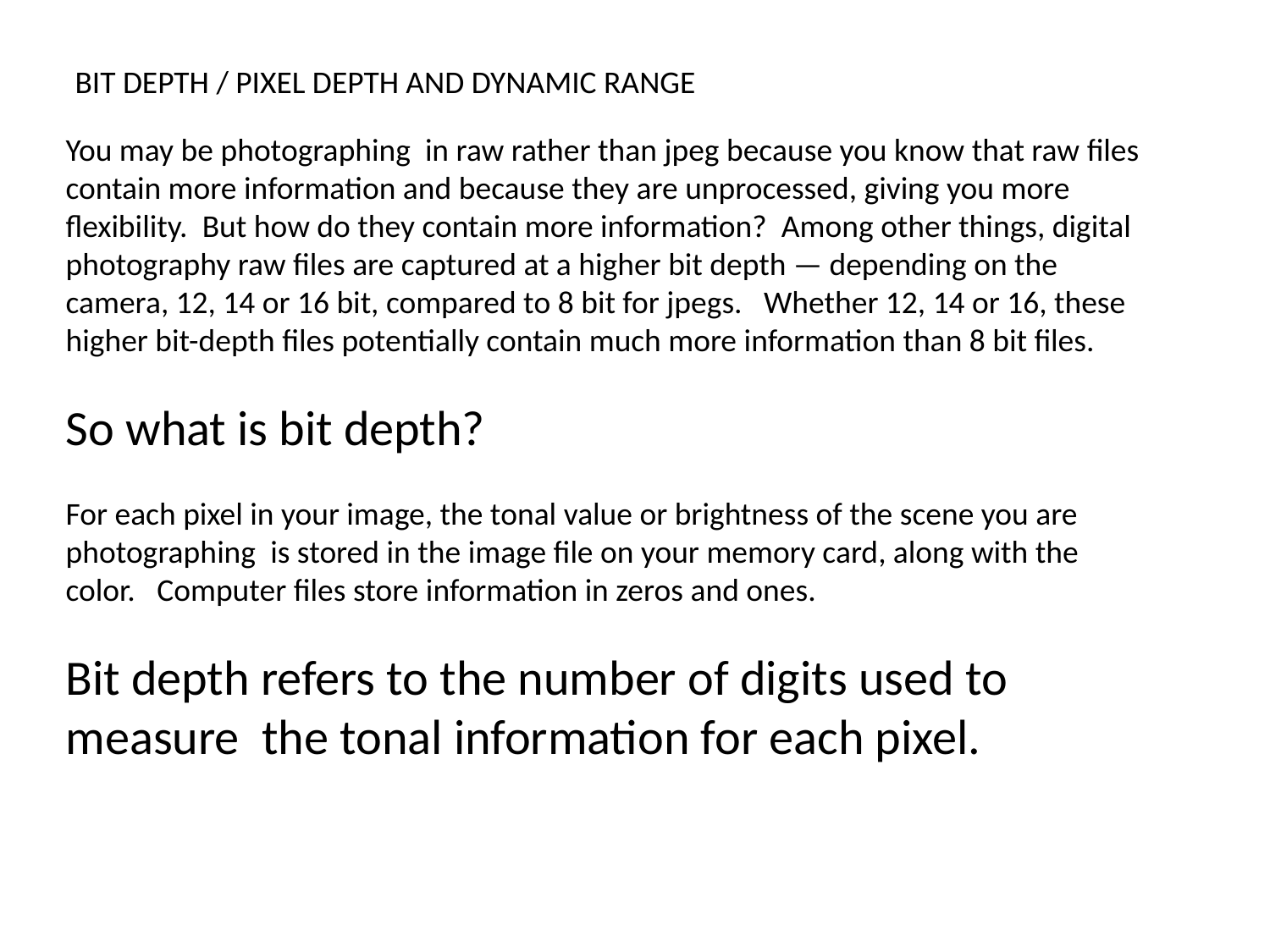

BIT DEPTH / PIXEL DEPTH AND DYNAMIC RANGE
You may be photographing  in raw rather than jpeg because you know that raw files contain more information and because they are unprocessed, giving you more flexibility.  But how do they contain more information?  Among other things, digital photography raw files are captured at a higher bit depth — depending on the camera, 12, 14 or 16 bit, compared to 8 bit for jpegs.   Whether 12, 14 or 16, these higher bit-depth files potentially contain much more information than 8 bit files.

So what is bit depth?

For each pixel in your image, the tonal value or brightness of the scene you are photographing  is stored in the image file on your memory card, along with the color.   Computer files store information in zeros and ones.

Bit depth refers to the number of digits used to measure  the tonal information for each pixel.